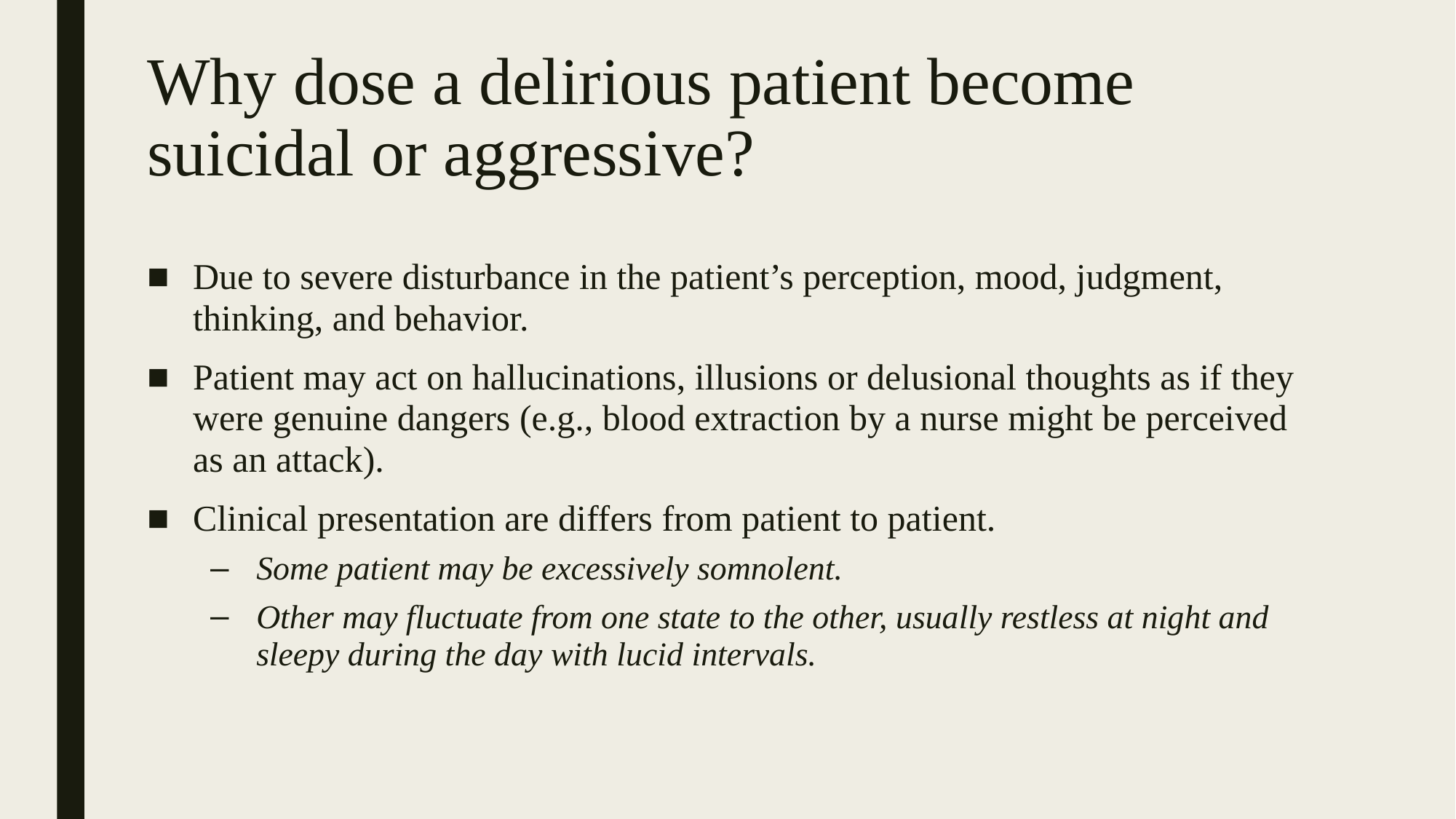

# Why dose a delirious patient become suicidal or aggressive?
Due to severe disturbance in the patient’s perception, mood, judgment, thinking, and behavior.
Patient may act on hallucinations, illusions or delusional thoughts as if they were genuine dangers (e.g., blood extraction by a nurse might be perceived as an attack).
Clinical presentation are differs from patient to patient.
Some patient may be excessively somnolent.
Other may fluctuate from one state to the other, usually restless at night and sleepy during the day with lucid intervals.